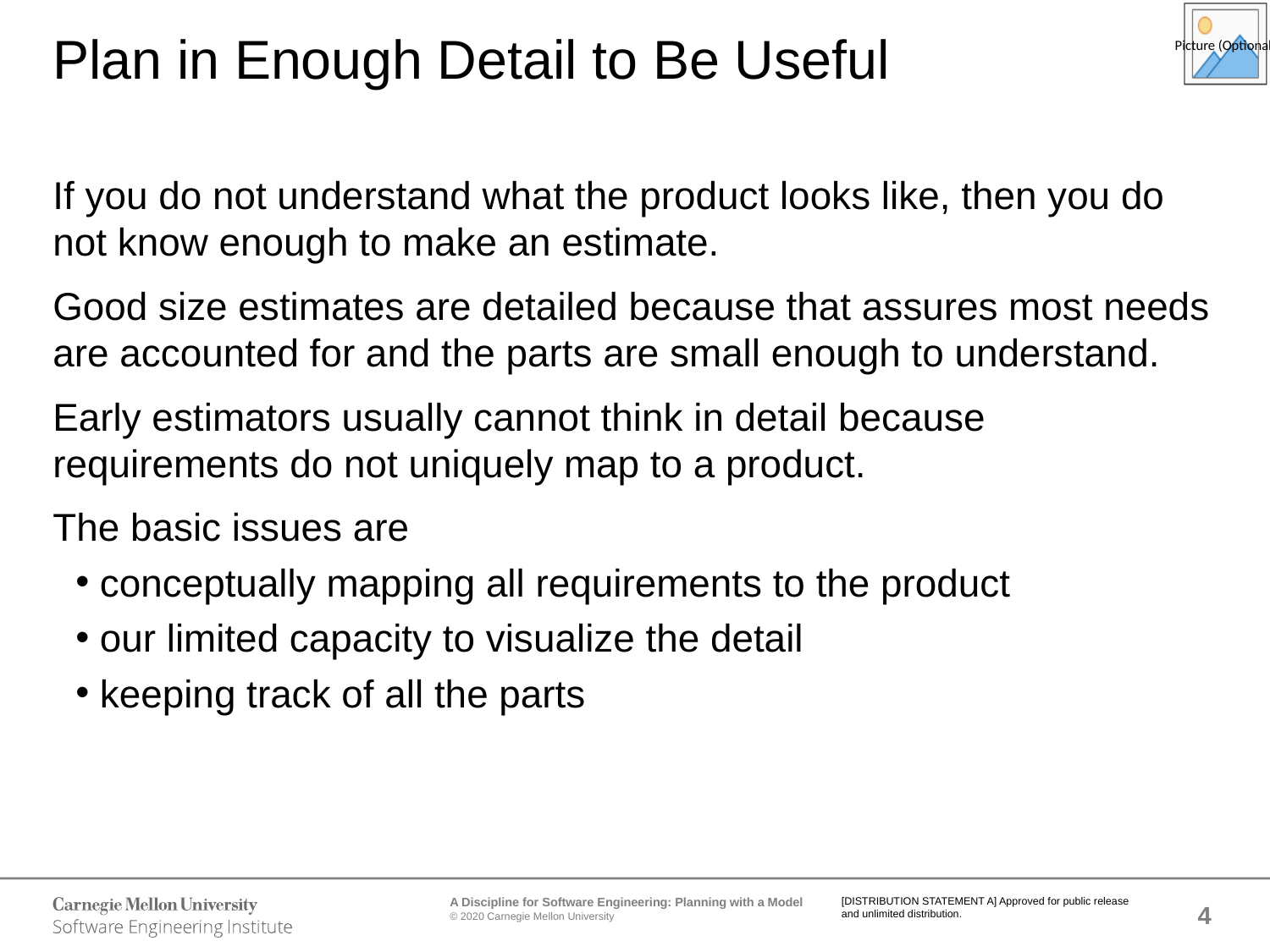

# Plan in Enough Detail to Be Useful
If you do not understand what the product looks like, then you do not know enough to make an estimate.
Good size estimates are detailed because that assures most needs are accounted for and the parts are small enough to understand.
Early estimators usually cannot think in detail because requirements do not uniquely map to a product.
The basic issues are
conceptually mapping all requirements to the product
our limited capacity to visualize the detail
keeping track of all the parts